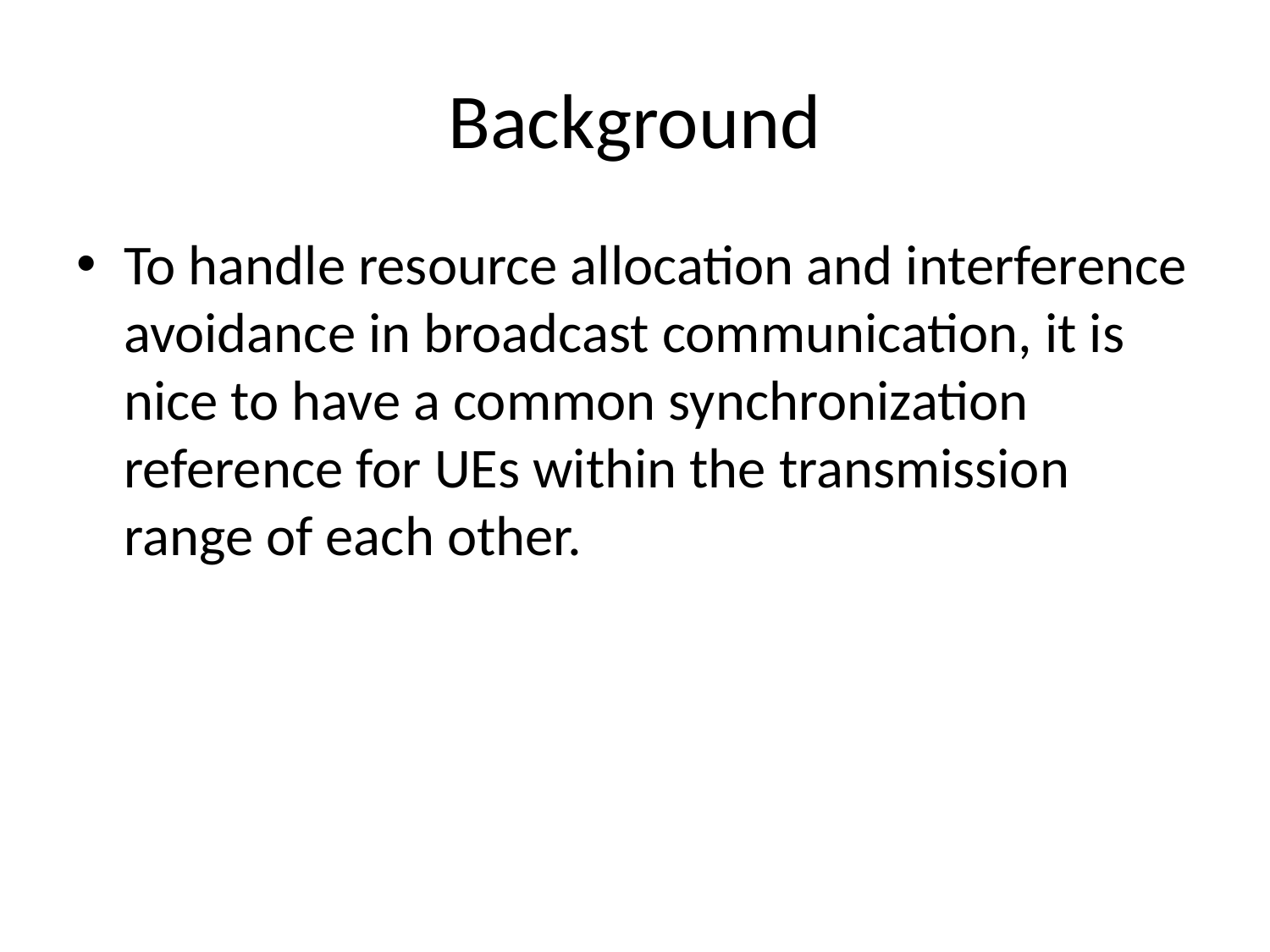

# Background
To handle resource allocation and interference avoidance in broadcast communication, it is nice to have a common synchronization reference for UEs within the transmission range of each other.